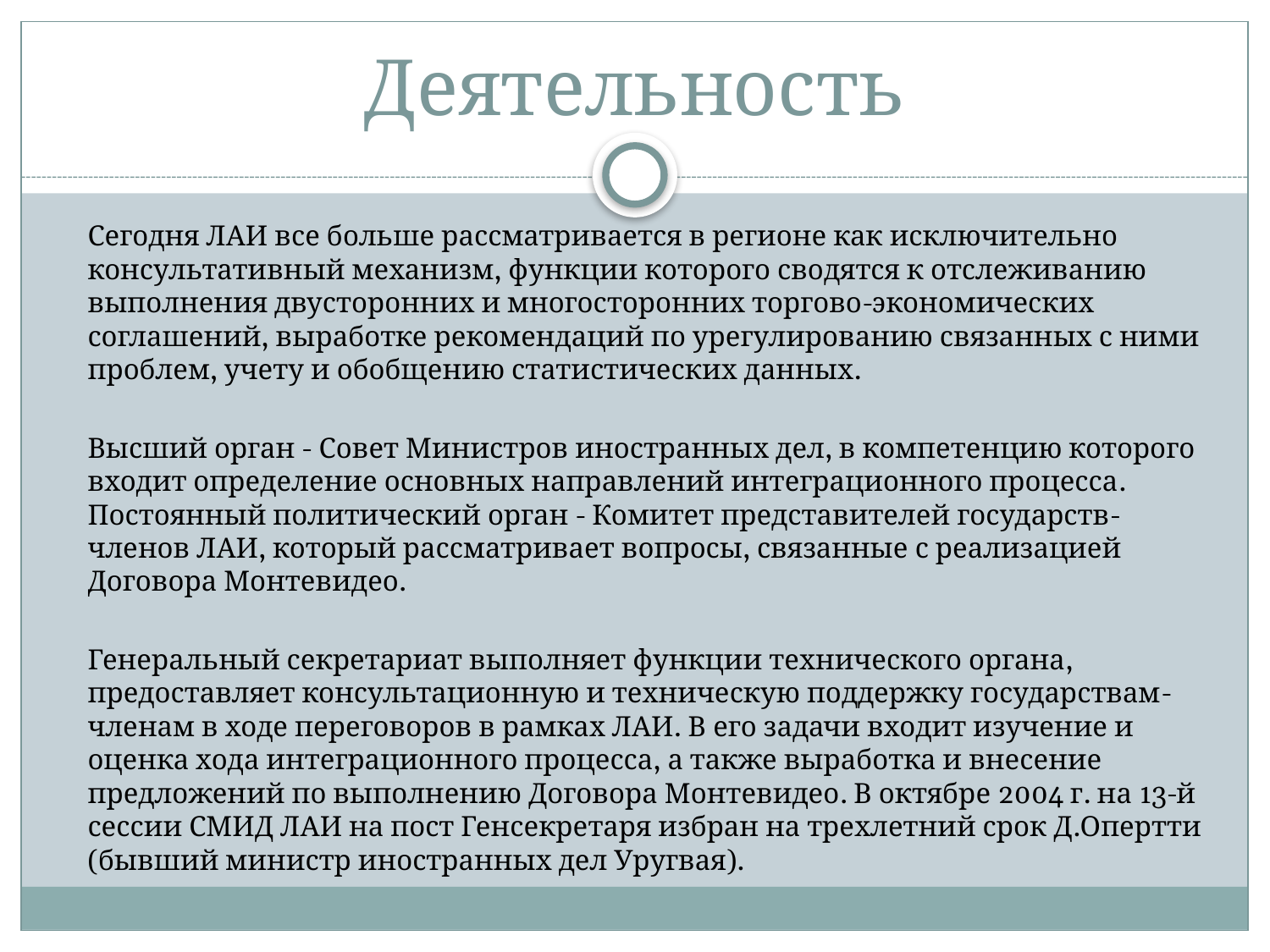

# Деятельность
	Сегодня ЛАИ все больше рассматривается в регионе как исключительно консультативный механизм, функции которого сводятся к отслеживанию выполнения двусторонних и многосторонних торгово-экономических соглашений, выработке рекомендаций по урегулированию связанных с ними проблем, учету и обобщению статистических данных.

	Высший орган - Совет Министров иностранных дел, в компетенцию которого входит определение основных направлений интеграционного процесса. Постоянный политический орган - Комитет представителей государств-членов ЛАИ, который рассматривает вопросы, связанные с реализацией Договора Монтевидео.

	Генеральный секретариат выполняет функции технического органа, предоставляет консультационную и техническую поддержку государствам-членам в ходе переговоров в рамках ЛАИ. В его задачи входит изучение и оценка хода интеграционного процесса, а также выработка и внесение предложений по выполнению Договора Монтевидео. В октябре 2004 г. на 13-й сессии СМИД ЛАИ на пост Генсекретаря избран на трехлетний срок Д.Опертти (бывший министр иностранных дел Уругвая).